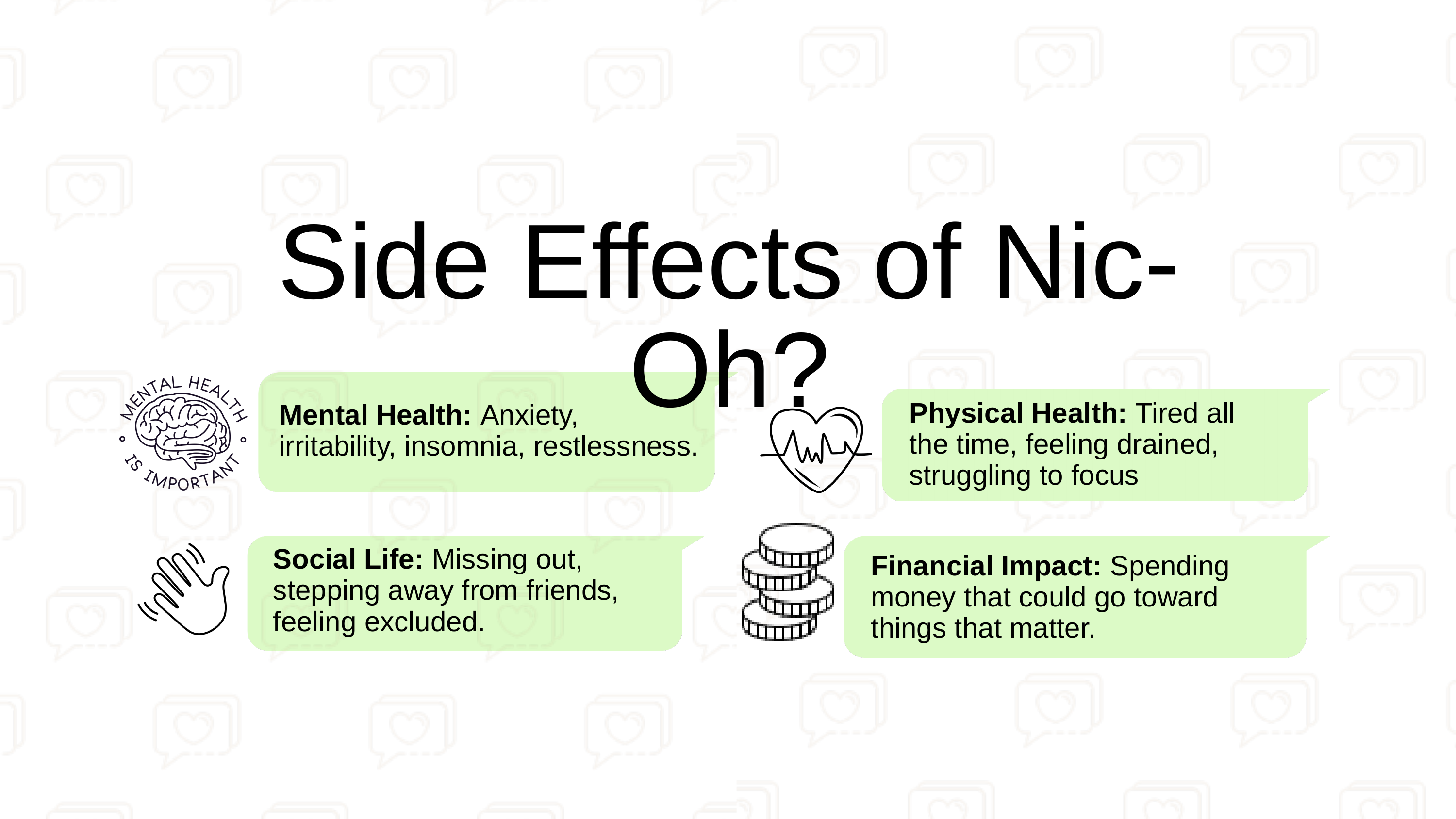

Side Effects of Nic-Oh?

Physical Health: Tired all the time, feeling drained, struggling to focus
Mental Health: Anxiety, irritability, insomnia, restlessness.

Social Life: Missing out, stepping away from friends, feeling excluded.
Financial Impact: Spending money that could go toward things that matter.